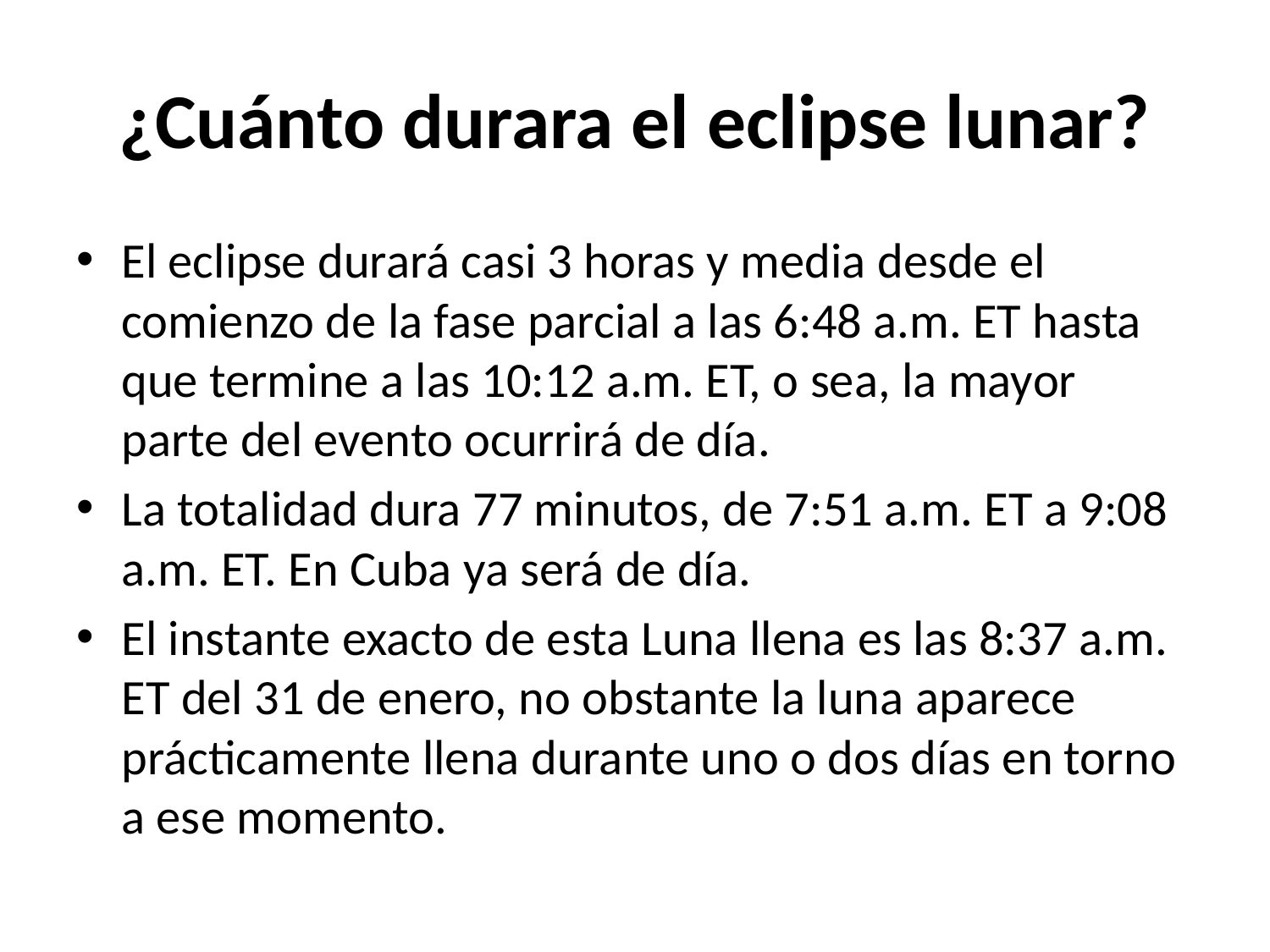

# ¿Cuánto durara el eclipse lunar?
El eclipse durará casi 3 horas y media desde el comienzo de la fase parcial a las 6:48 a.m. ET hasta que termine a las 10:12 a.m. ET, o sea, la mayor parte del evento ocurrirá de día.
La totalidad dura 77 minutos, de 7:51 a.m. ET a 9:08 a.m. ET. En Cuba ya será de día.
El instante exacto de esta Luna llena es las 8:37 a.m. ET del 31 de enero, no obstante la luna aparece prácticamente llena durante uno o dos días en torno a ese momento.